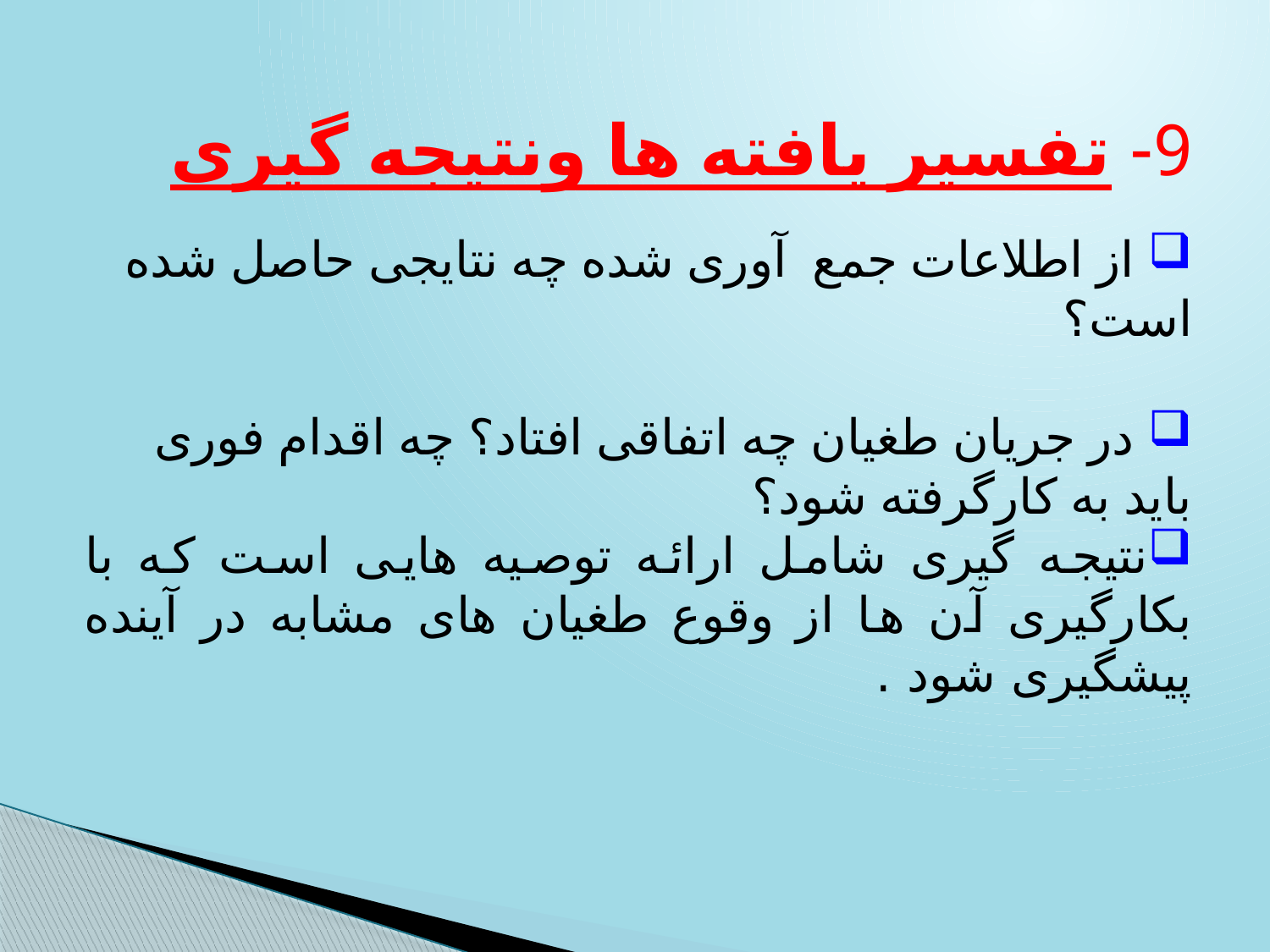

9- تفسیر یافته ها ونتیجه گیری

 از اطلاعات جمع  آوری شده چه نتایجی حاصل شده است؟

 در جریان طغیان چه اتفاقی افتاد؟ چه اقدام فوری باید به کارگرفته شود؟
نتیجه گیری شامل ارائه توصیه هایی است که با بکارگیری آن ها از وقوع طغیان های مشابه در آینده پیشگیری شود .